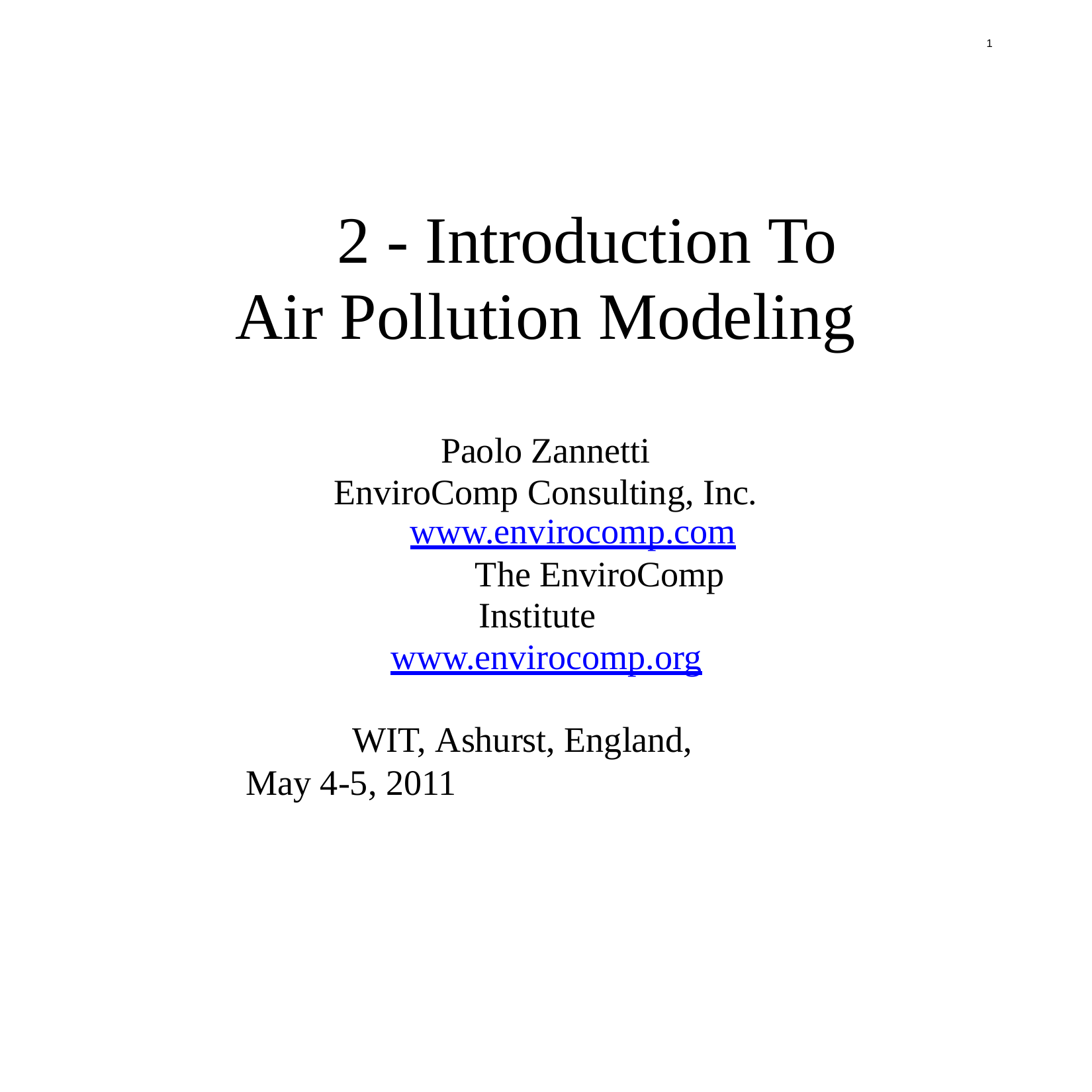

1
# 2 - Introduction To  Air Pollution Modeling
Paolo Zannetti  EnviroComp Consulting, Inc.
www.envirocomp.com
The EnviroComp Institute  www.envirocomp.org

WIT, Ashurst, England, May 4-5, 2011